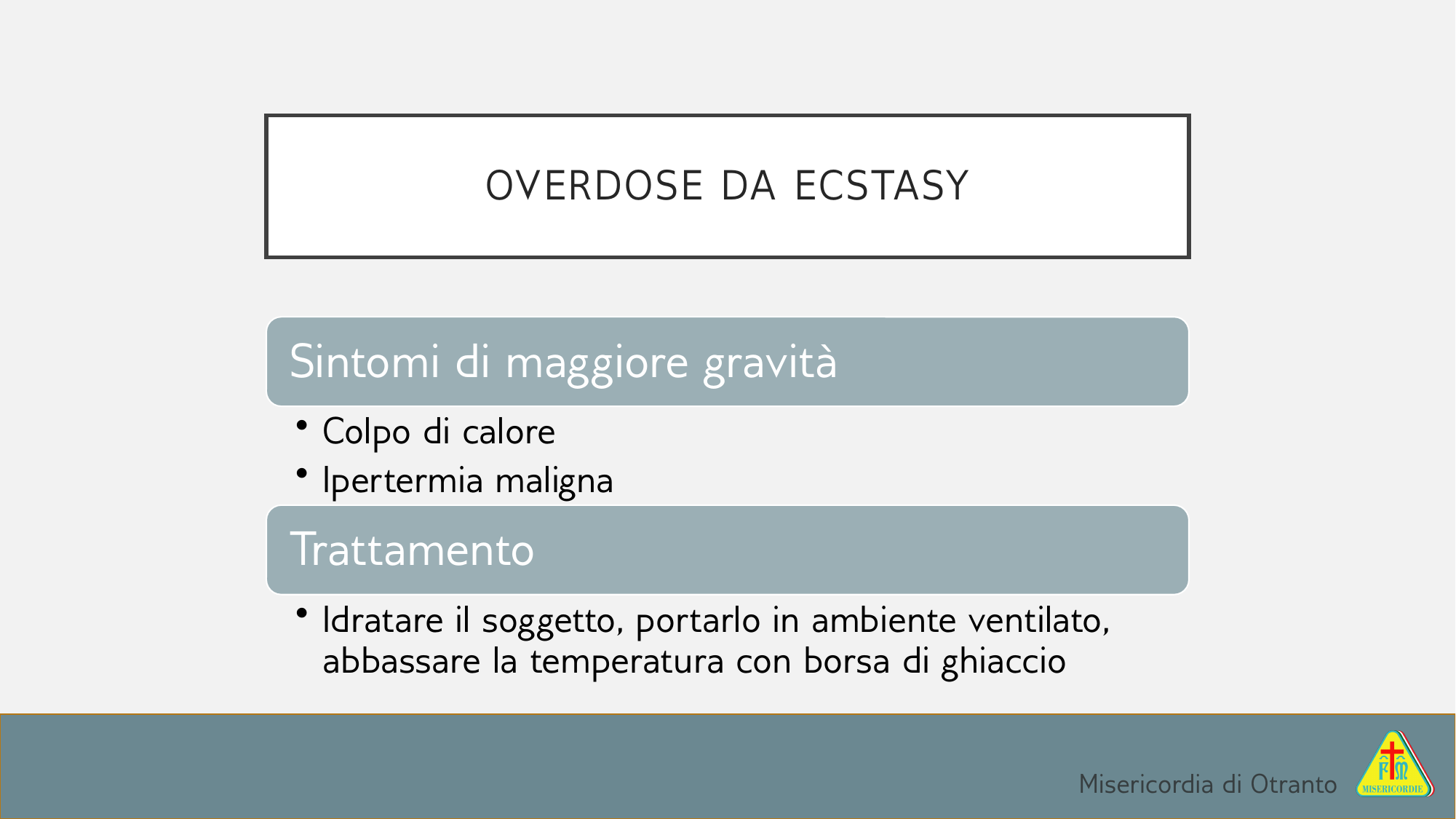

# Overdose da ecstasy
Sintomi di maggiore gravità
Colpo di calore
Ipertermia maligna
Trattamento
Idratare il soggetto, portarlo in ambiente ventilato, abbassare la temperatura con borsa di ghiaccio